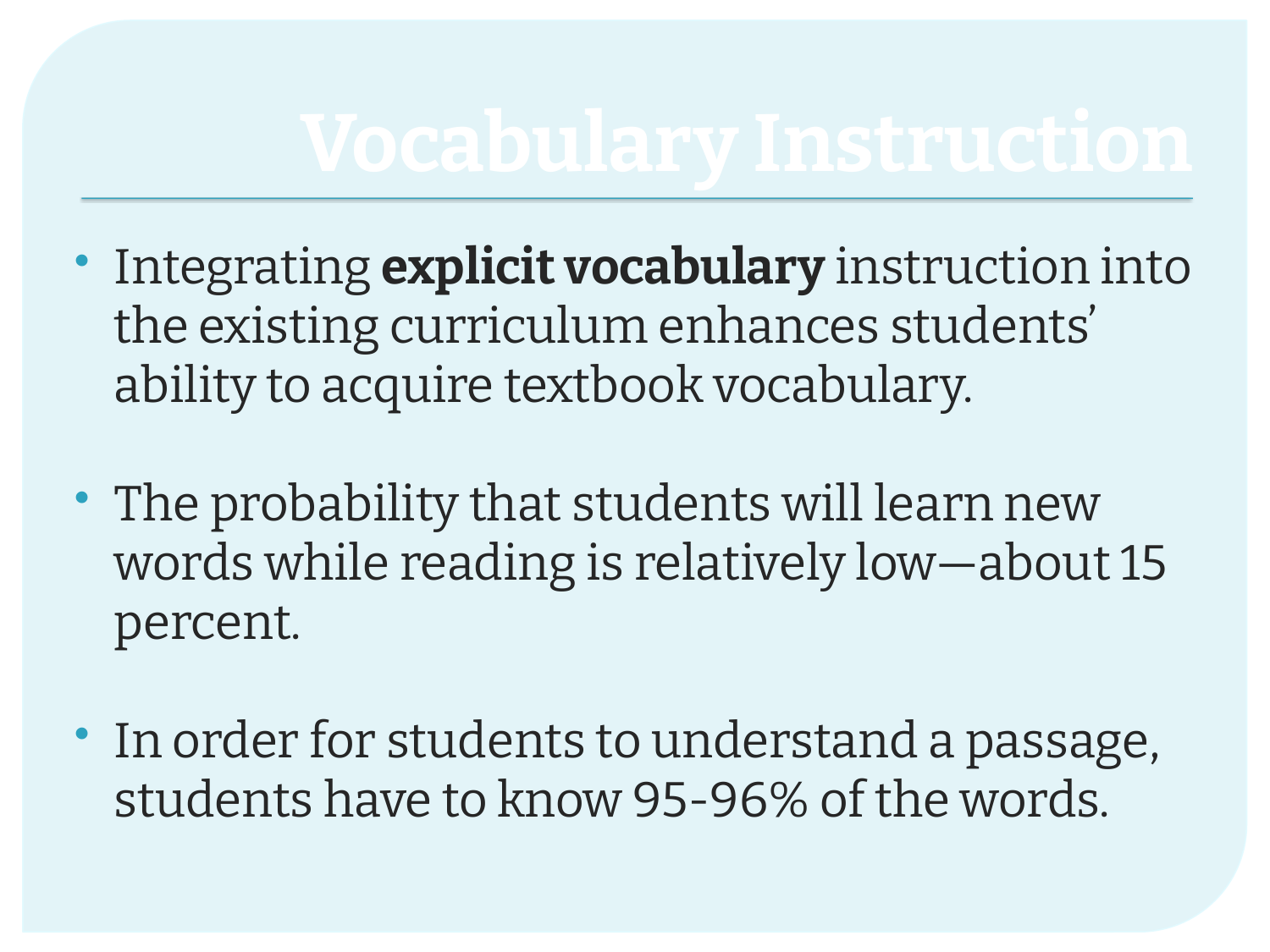

# Vocabulary Instruction
Integrating explicit vocabulary instruction into the existing curriculum enhances students’ ability to acquire textbook vocabulary.

The probability that students will learn new words while reading is relatively low—about 15 percent.

In order for students to understand a passage, students have to know 95-96% of the words.